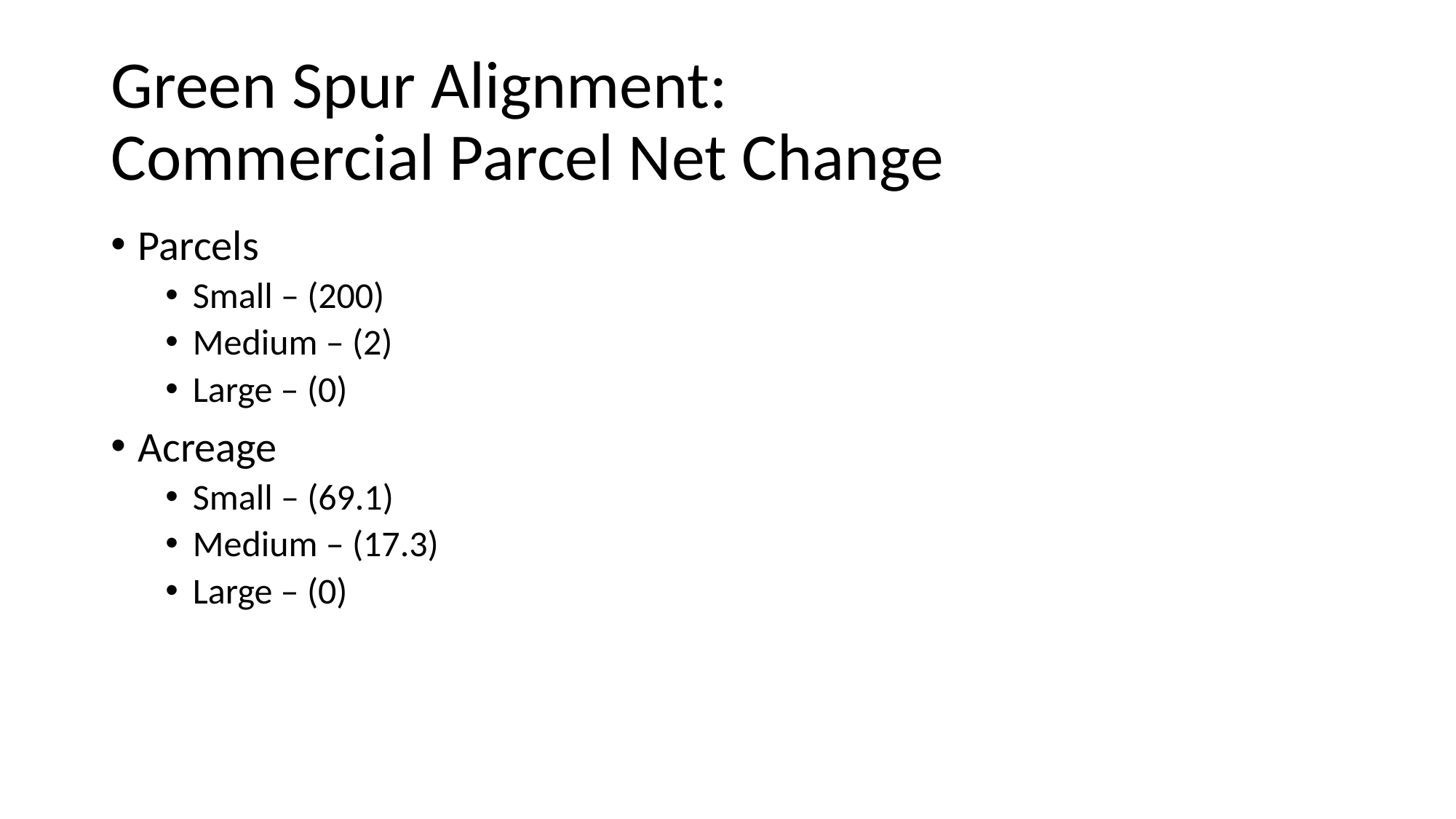

# Green Spur Alignment: Commercial Parcel Net Change
Parcels
Small – (200)
Medium – (2)
Large – (0)
Acreage
Small – (69.1)
Medium – (17.3)
Large – (0)